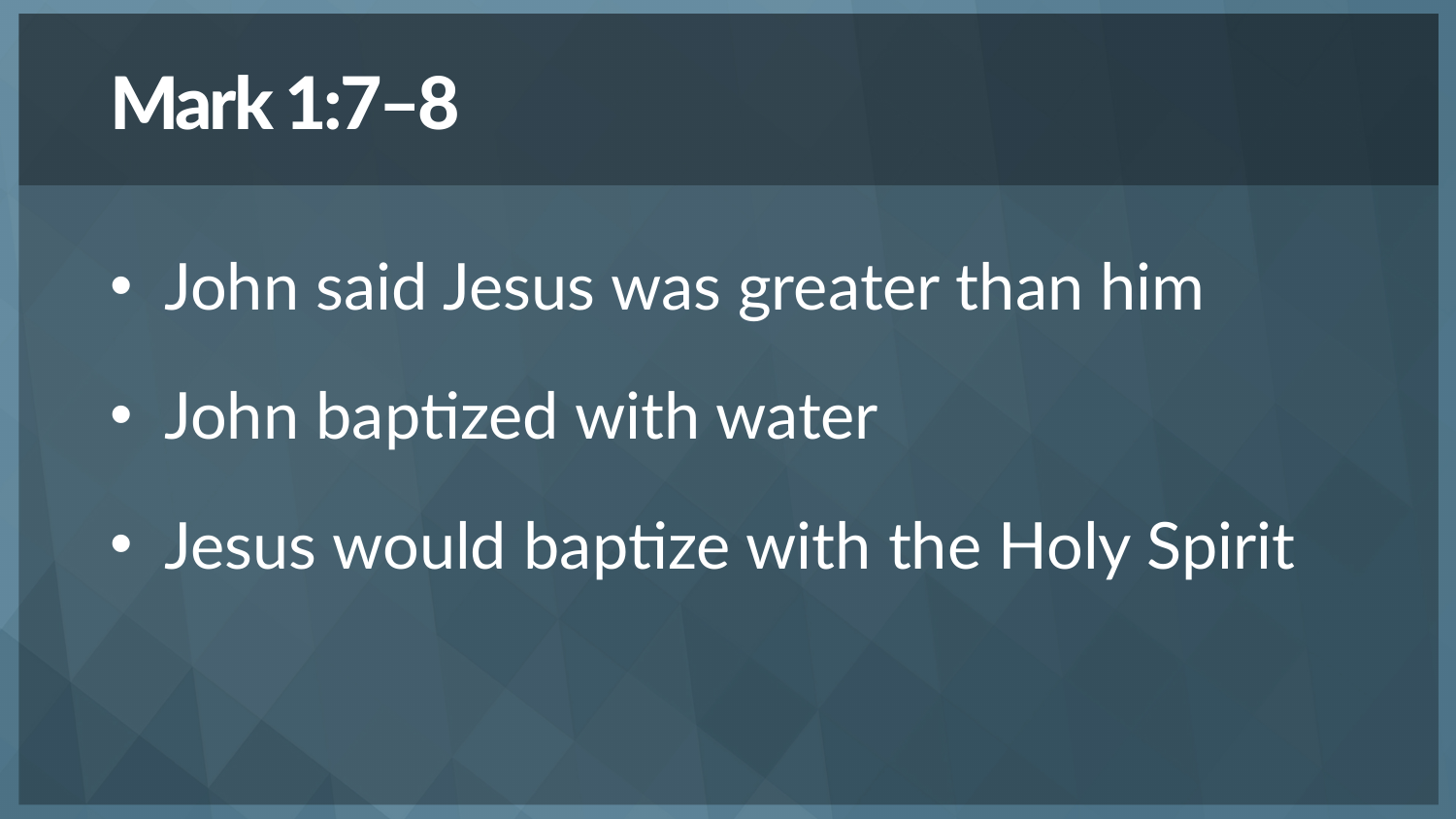

# Mark 1:7–8
John said Jesus was greater than him
John baptized with water
Jesus would baptize with the Holy Spirit